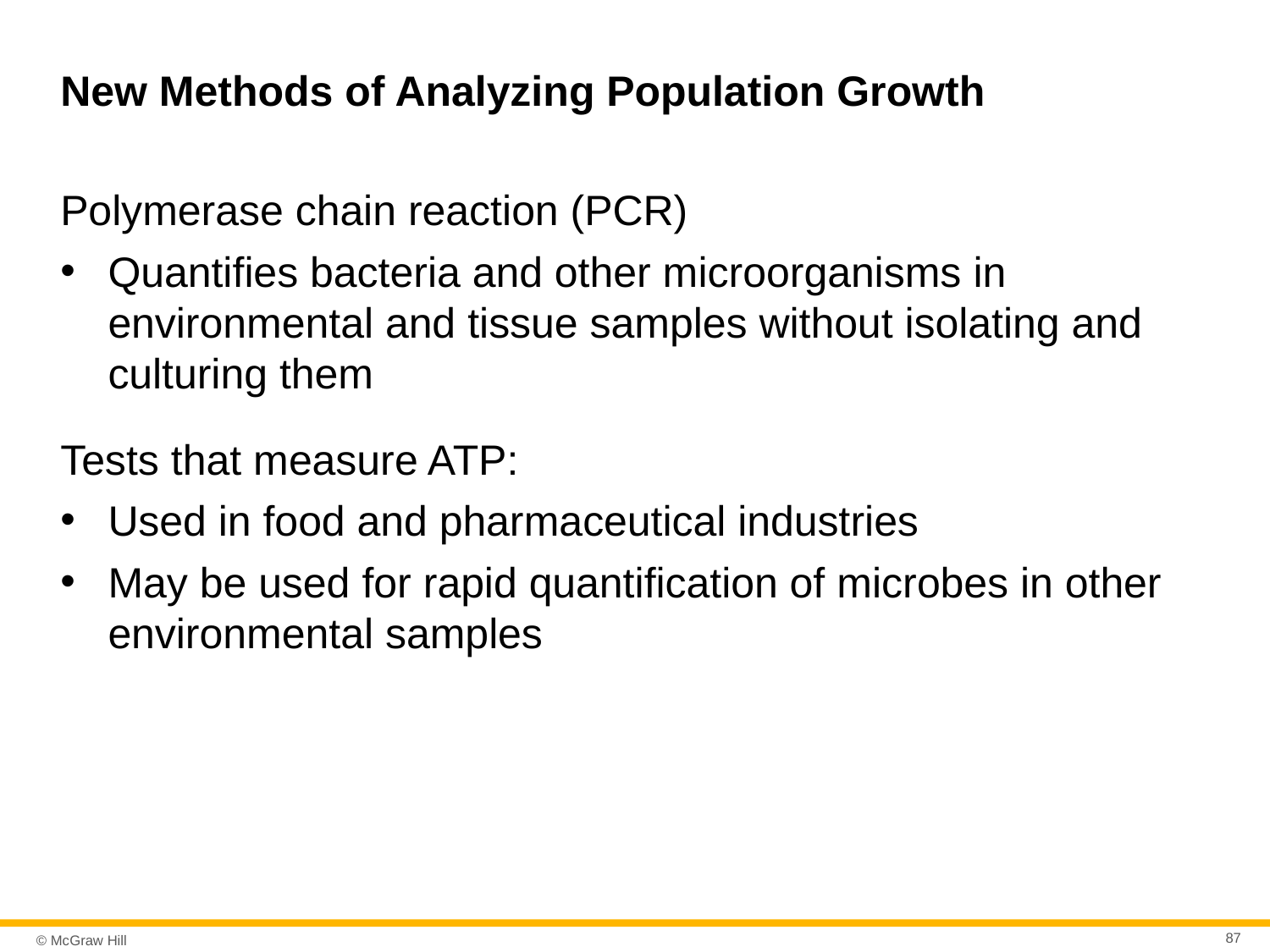

# New Methods of Analyzing Population Growth
Polymerase chain reaction (PCR)
Quantifies bacteria and other microorganisms in environmental and tissue samples without isolating and culturing them
Tests that measure ATP:
Used in food and pharmaceutical industries
May be used for rapid quantification of microbes in other environmental samples